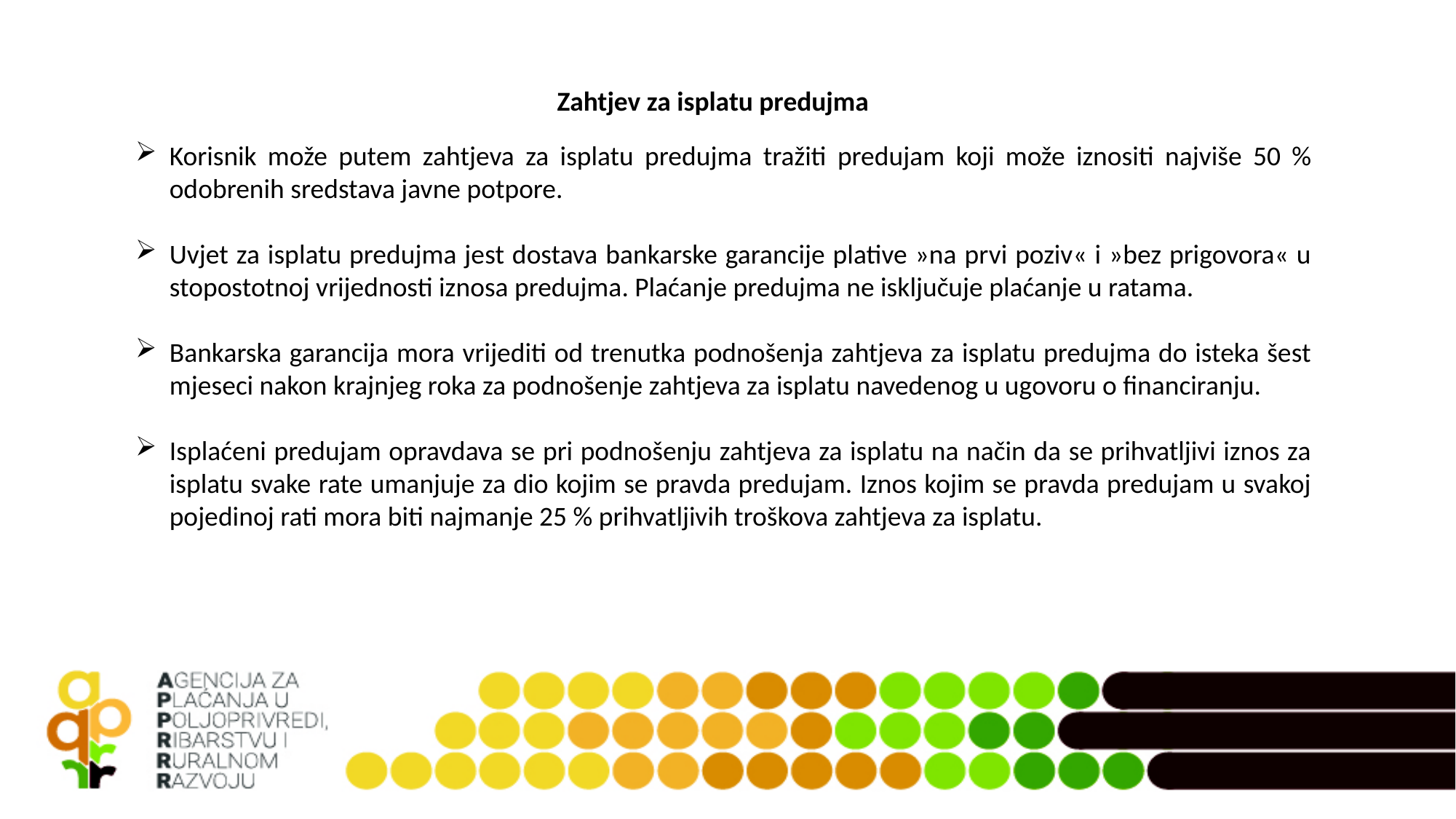

Zahtjev za isplatu predujma

Korisnik može putem zahtjeva za isplatu predujma tražiti predujam koji može iznositi najviše 50 % odobrenih sredstava javne potpore.

Uvjet za isplatu predujma jest dostava bankarske garancije plative »na prvi poziv« i »bez prigovora« u stopostotnoj vrijednosti iznosa predujma. Plaćanje predujma ne isključuje plaćanje u ratama.

Bankarska garancija mora vrijediti od trenutka podnošenja zahtjeva za isplatu predujma do isteka šest mjeseci nakon krajnjeg roka za podnošenje zahtjeva za isplatu navedenog u ugovoru o financiranju.

Isplaćeni predujam opravdava se pri podnošenju zahtjeva za isplatu na način da se prihvatljivi iznos za isplatu svake rate umanjuje za dio kojim se pravda predujam. Iznos kojim se pravda predujam u svakoj pojedinoj rati mora biti najmanje 25 % prihvatljivih troškova zahtjeva za isplatu.